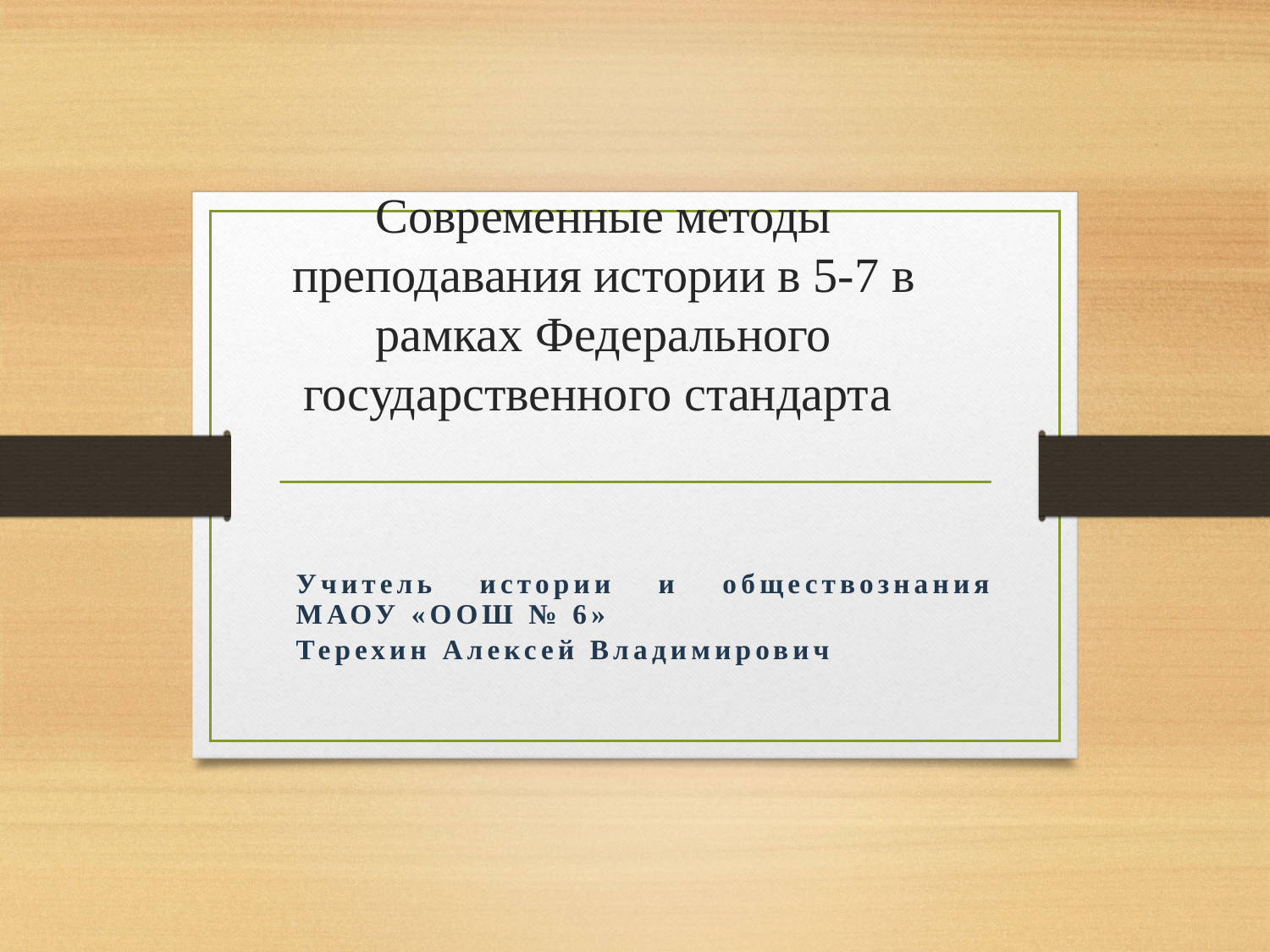

# Современные методы преподавания истории в 5-7 в рамках Федерального государственного стандарта

Учитель истории и обществознания МАОУ «ООШ № 6»
Терехин Алексей Владимирович